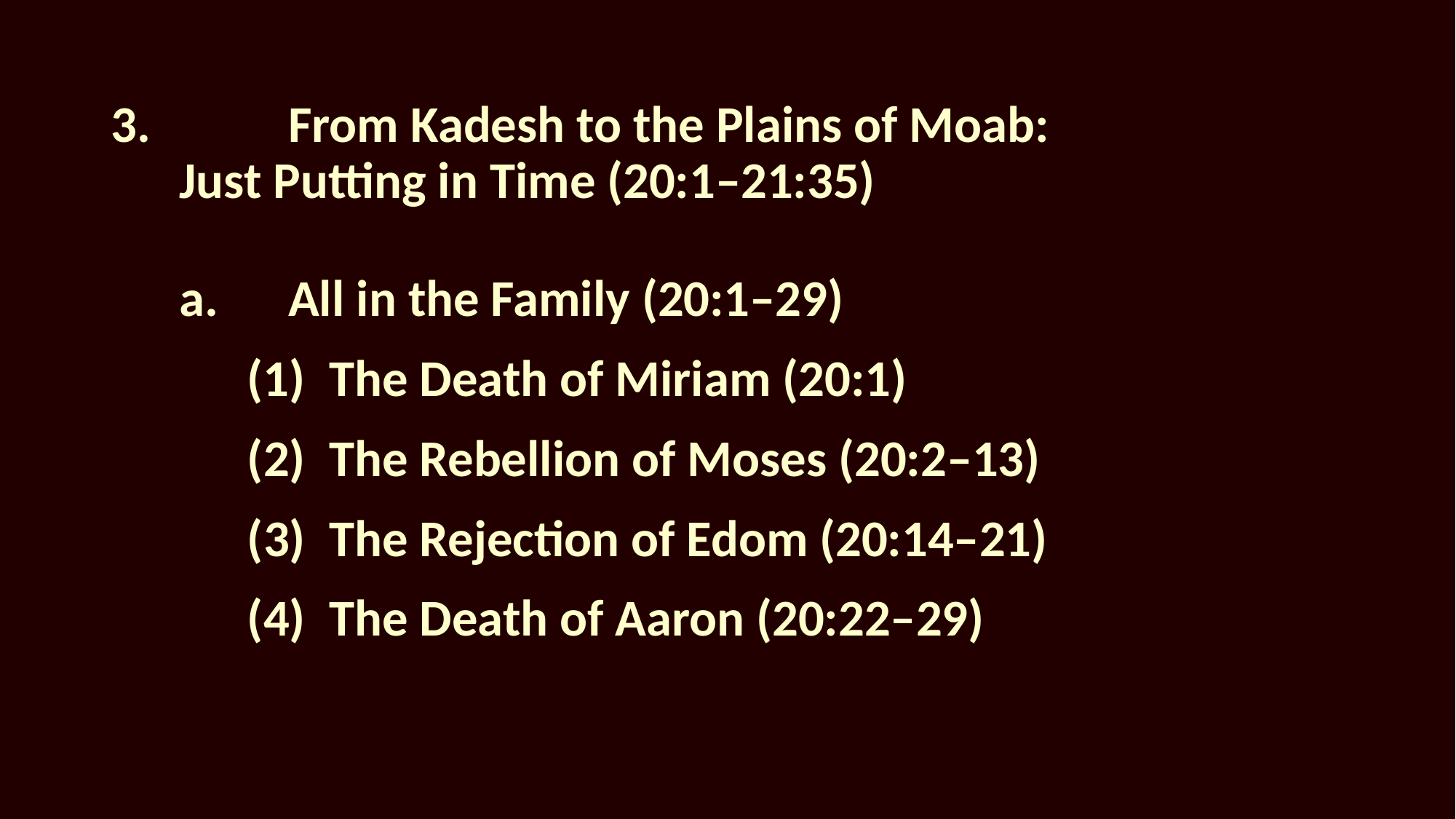

3.		From Kadesh to the Plains of Moab:
	Just Putting in Time (20:1–21:35)

a.	All in the Family (20:1–29)
(1)	The Death of Miriam (20:1)
The Rebellion of Moses (20:2–13)
The Rejection of Edom (20:14–21)
The Death of Aaron (20:22–29)